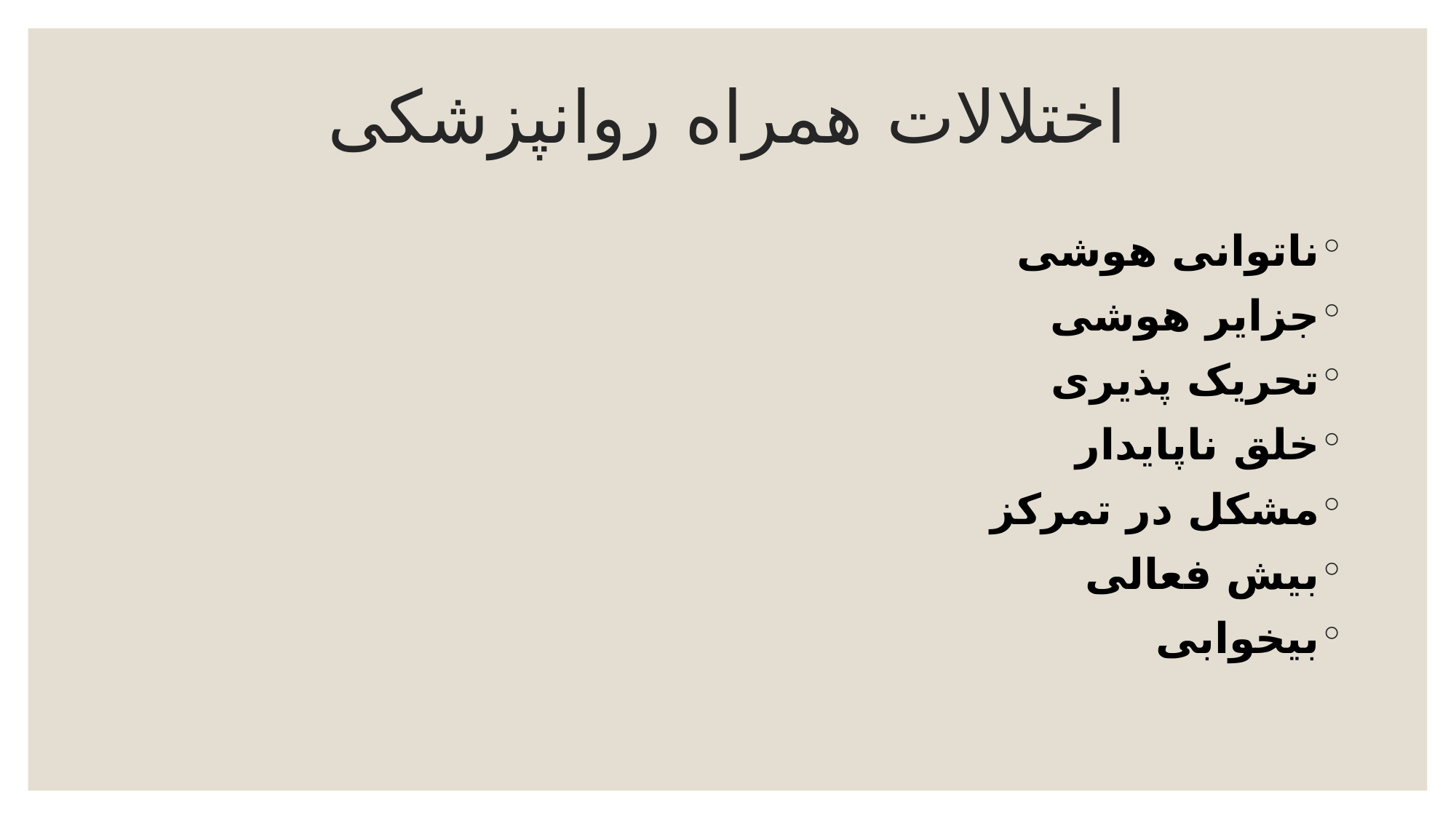

# اختلالات همراه روانپزشکی
ناتوانی هوشی
جزایر هوشی
تحریک پذیری
خلق ناپایدار
مشکل در تمرکز
بیش فعالی
بیخوابی